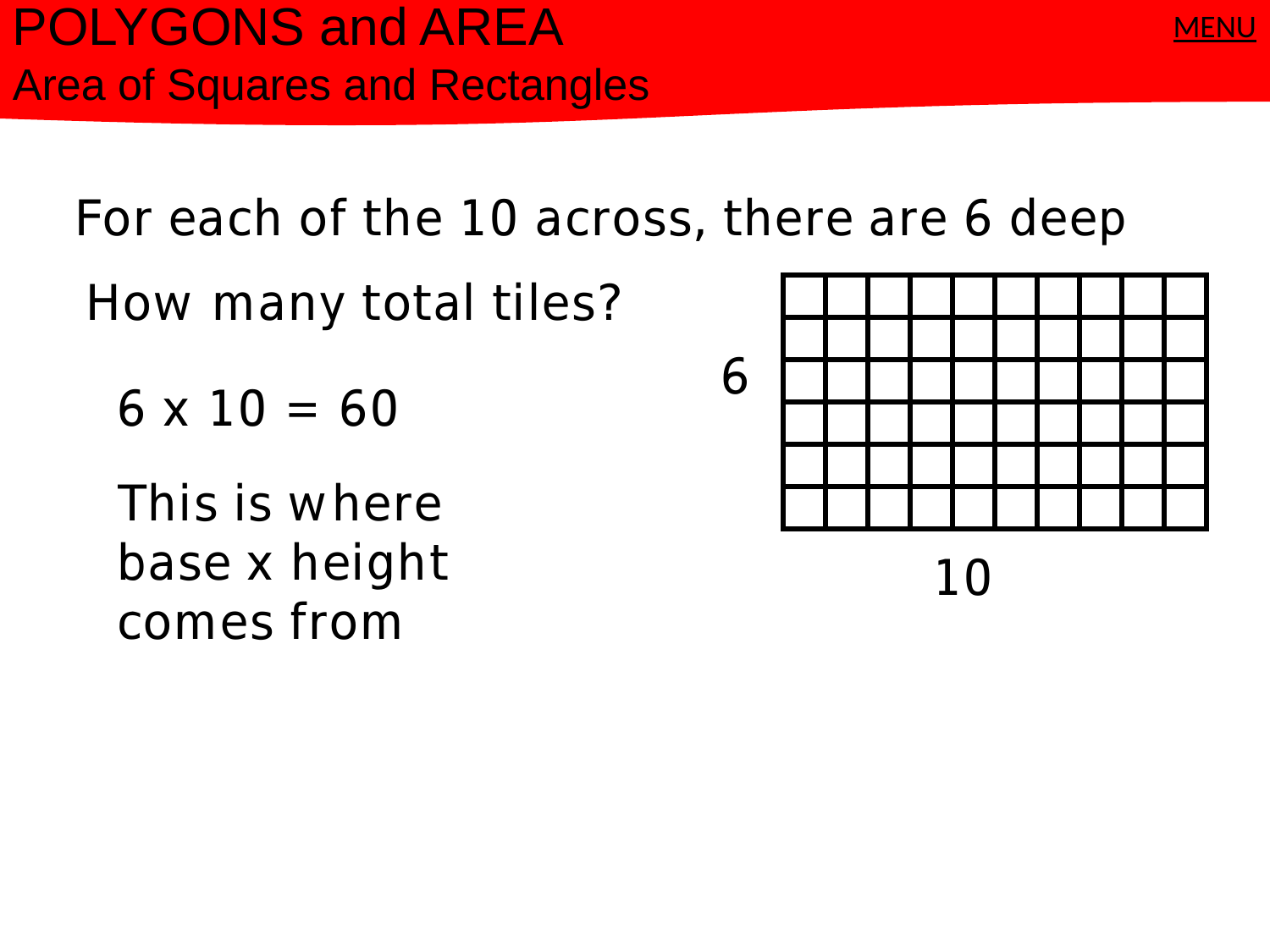

POLYGONS and AREA
Area of Squares and Rectangles
MENU
For each of the 10 across, there are 6 deep
How many total tiles?

6
6 x 10 = 60
This is where
base x height
comes from

10